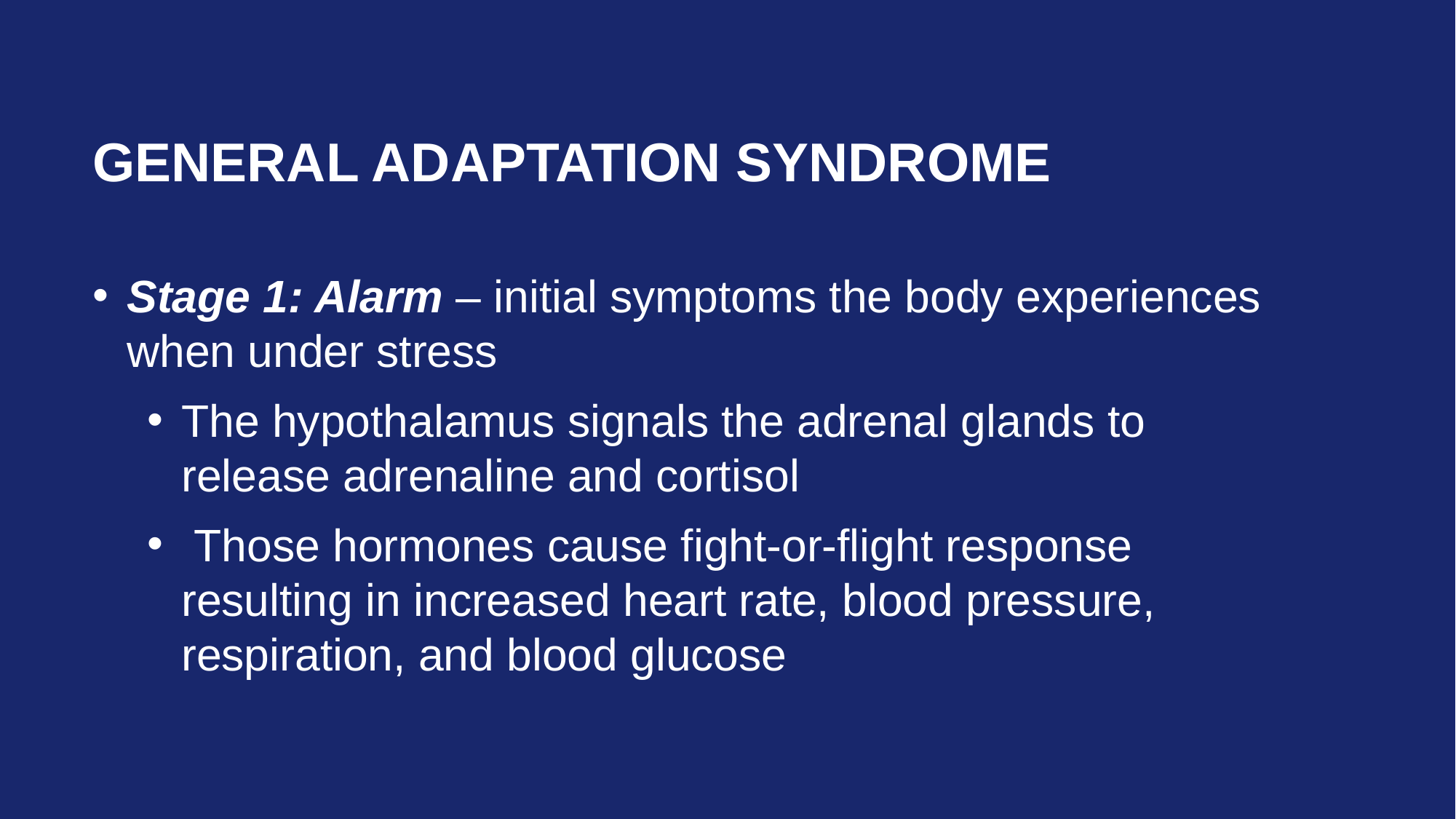

# General adaptation syndrome
Stage 1: Alarm – initial symptoms the body experiences when under stress
The hypothalamus signals the adrenal glands to release adrenaline and cortisol
 Those hormones cause fight-or-flight response resulting in increased heart rate, blood pressure, respiration, and blood glucose